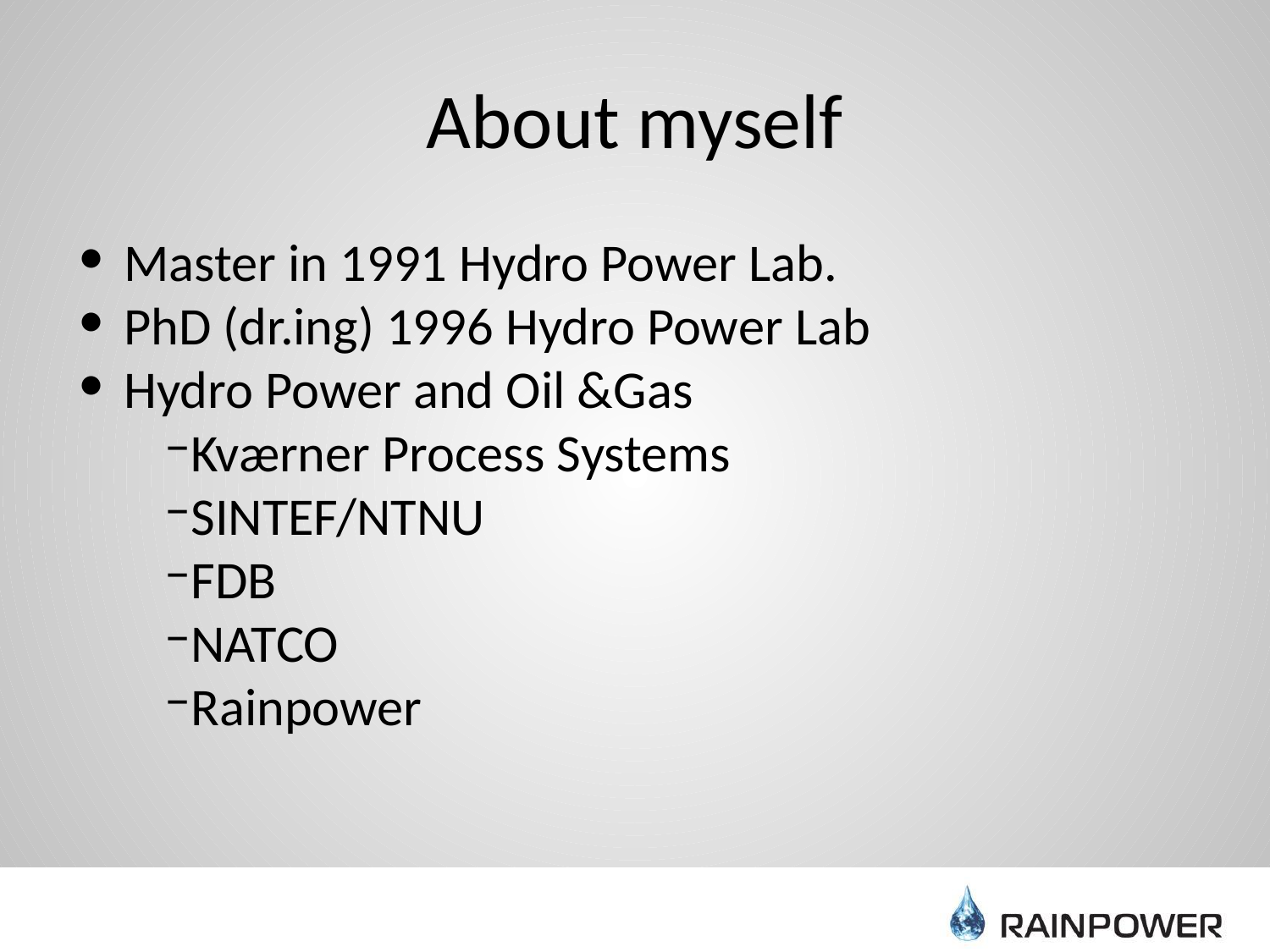

# About myself
Master in 1991 Hydro Power Lab.
PhD (dr.ing) 1996 Hydro Power Lab
Hydro Power and Oil &Gas
Kværner Process Systems
SINTEF/NTNU
FDB
NATCO
Rainpower